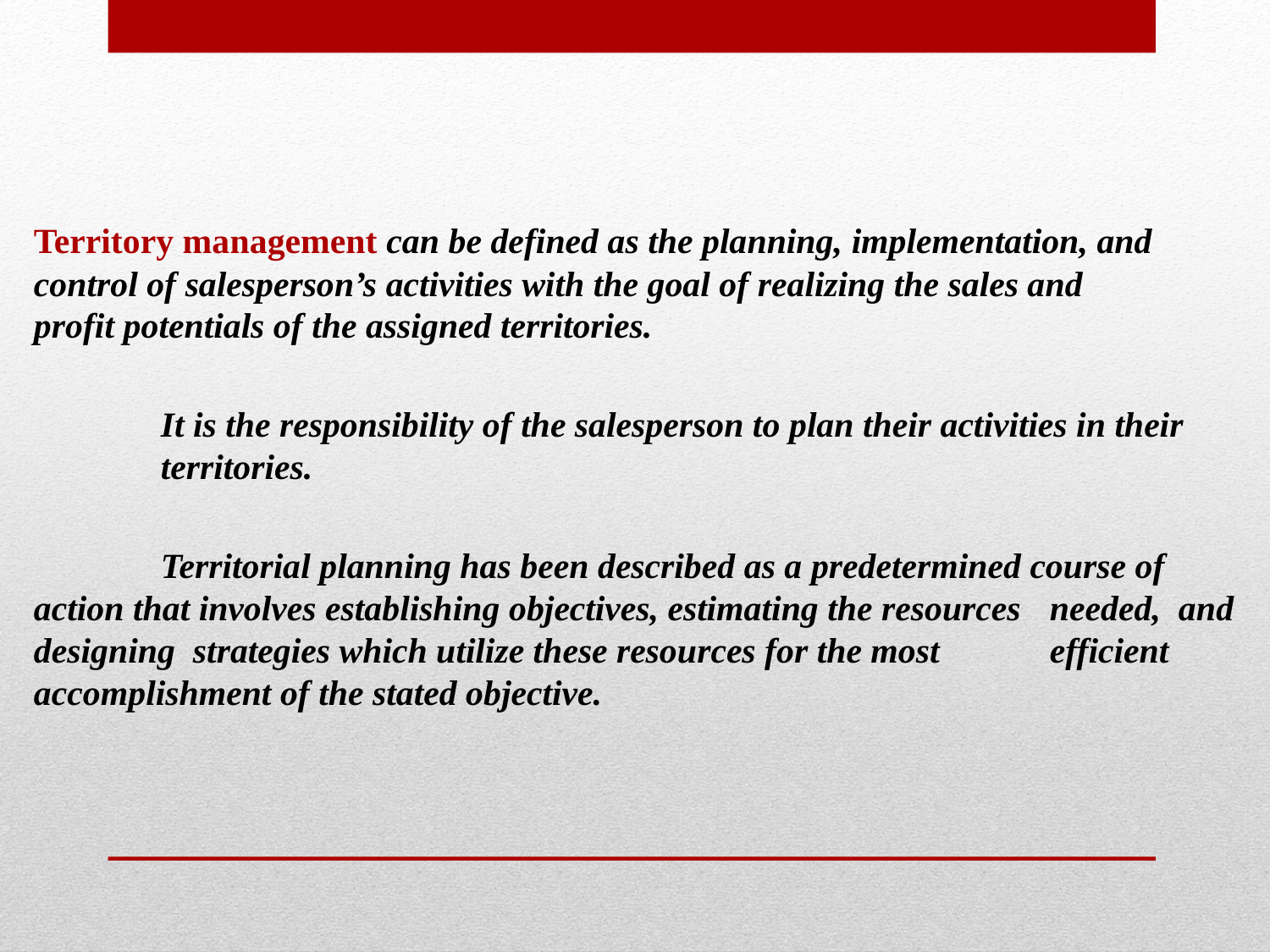

Territory management can be defined as the planning, implementation, and 	control of salesperson’s activities with the goal of realizing the sales and 	profit potentials of the assigned territories.

	It is the responsibility of the salesperson to plan their activities in their 	territories.

  	Territorial planning has been described as a predetermined course of 	action that involves establishing objectives, estimating the resources 	needed,  and designing  strategies which utilize these resources for the most 	efficient accomplishment of the stated objective.